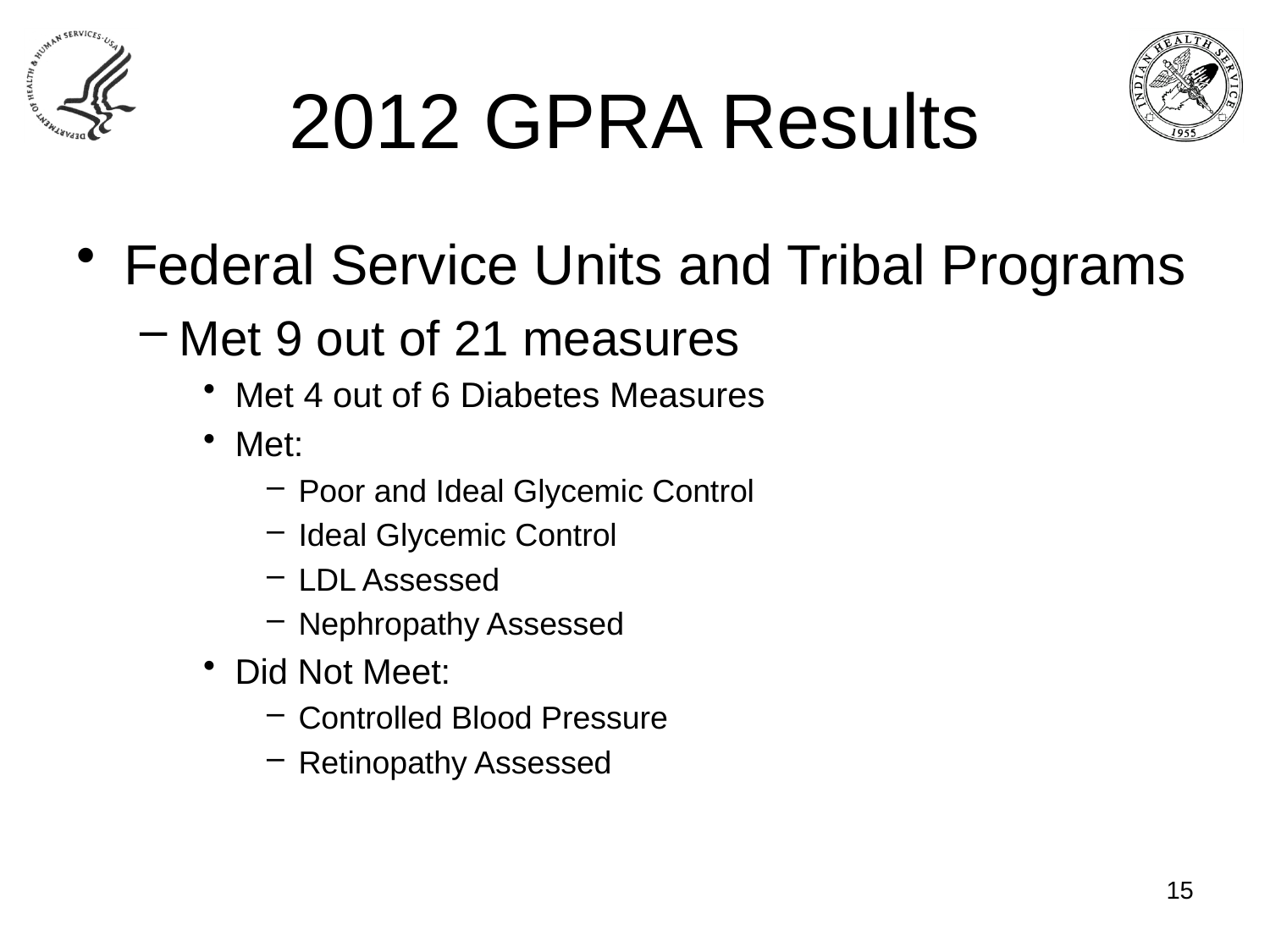

# 2012 GPRA Results
Federal Service Units and Tribal Programs
Met 9 out of 21 measures
Met 4 out of 6 Diabetes Measures
Met:
Poor and Ideal Glycemic Control
Ideal Glycemic Control
LDL Assessed
Nephropathy Assessed
Did Not Meet:
Controlled Blood Pressure
Retinopathy Assessed
15